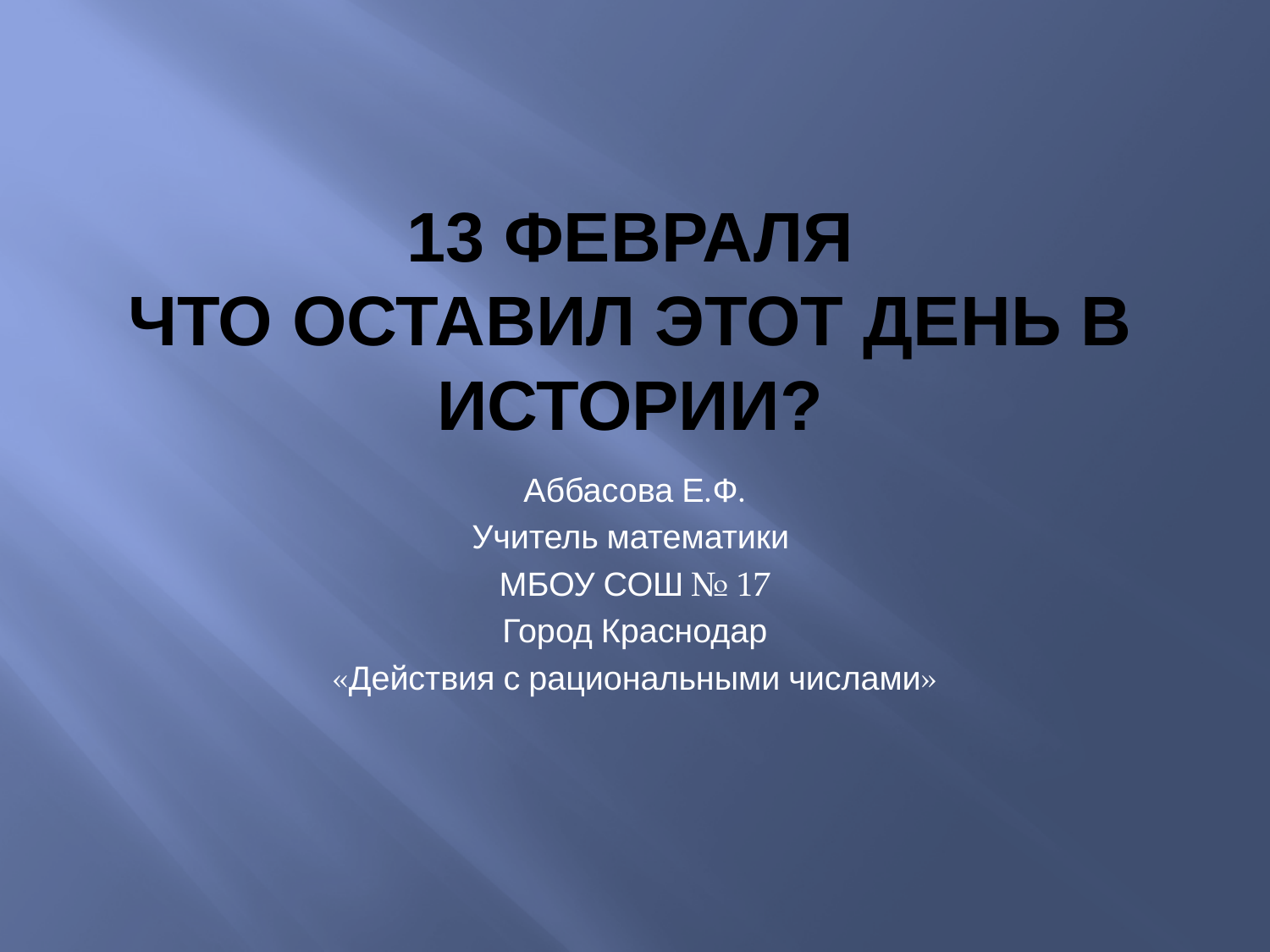

# 13 февраля что оставил этот день в истории?
Аббасова Е.Ф.
Учитель математики
МБОУ СОШ № 17
Город Краснодар
«Действия с рациональными числами»